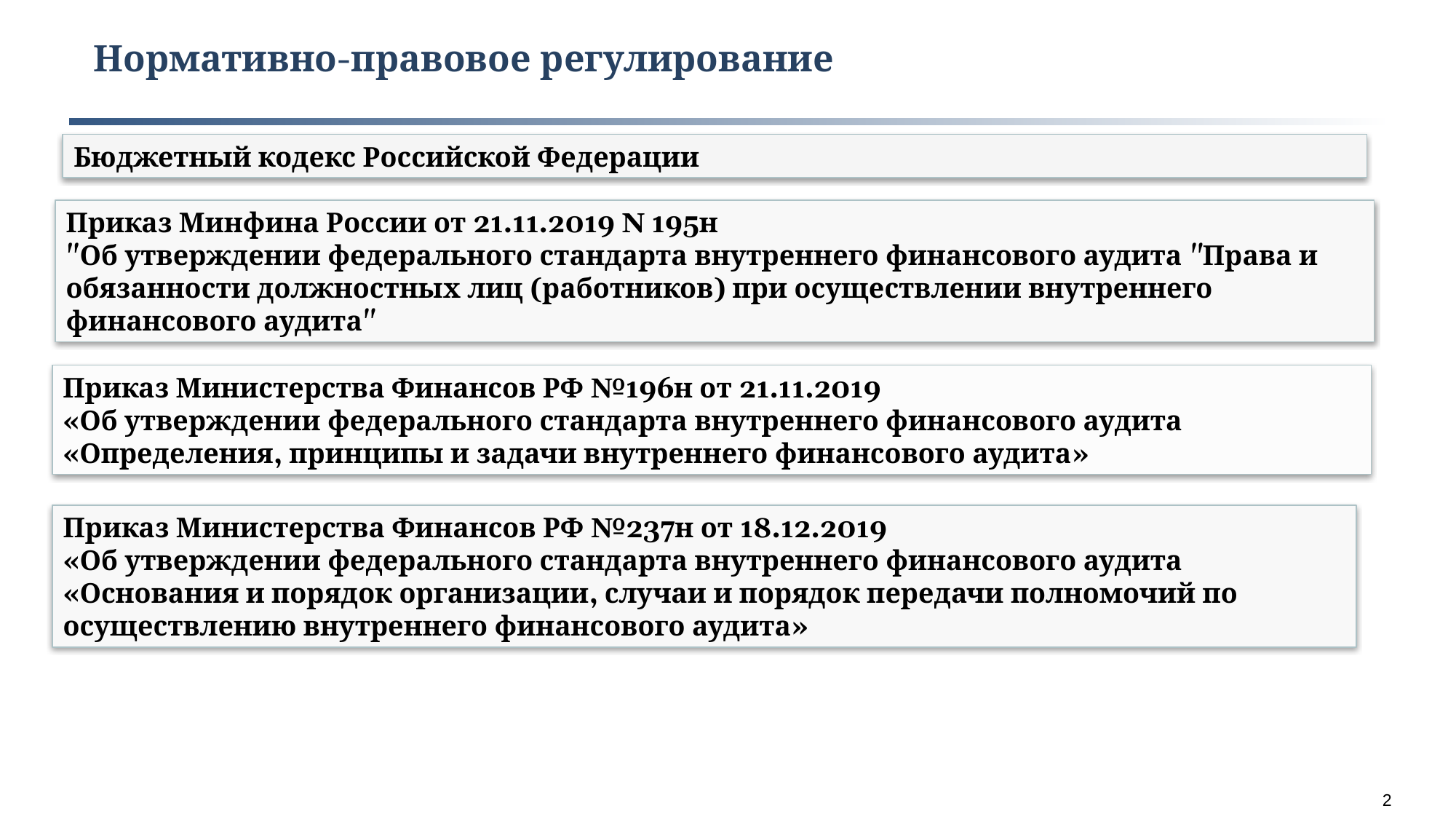

# Нормативно-правовое регулирование
Бюджетный кодекс Российской Федерации
Приказ Минфина России от 21.11.2019 N 195н
"Об утверждении федерального стандарта внутреннего финансового аудита "Права и обязанности должностных лиц (работников) при осуществлении внутреннего финансового аудита"
Приказ Министерства Финансов РФ №196н от 21.11.2019
«Об утверждении федерального стандарта внутреннего финансового аудита «Определения, принципы и задачи внутреннего финансового аудита»
Приказ Министерства Финансов РФ №237н от 18.12.2019
«Об утверждении федерального стандарта внутреннего финансового аудита «Основания и порядок организации, случаи и порядок передачи полномочий по осуществлению внутреннего финансового аудита»